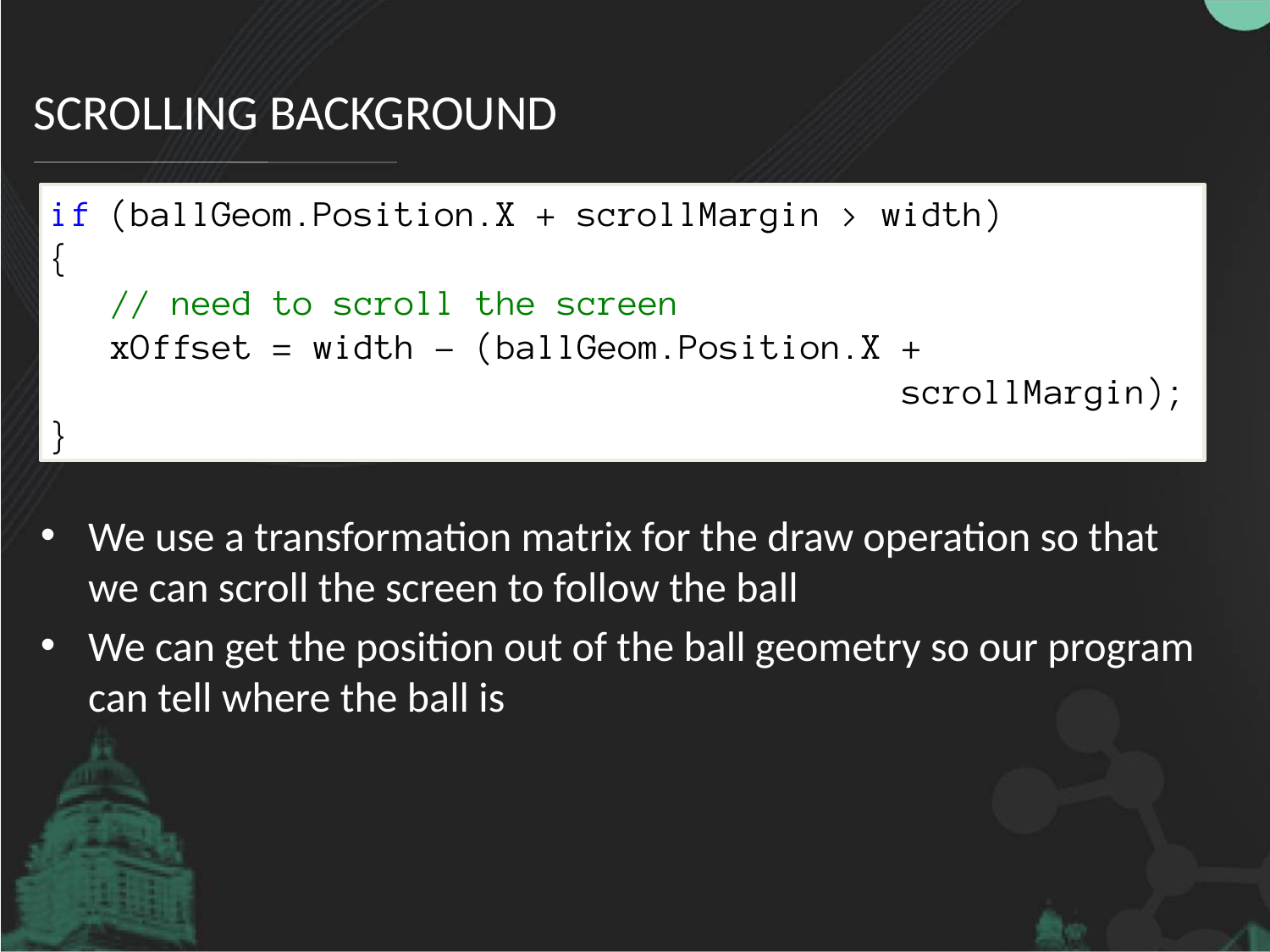

# Scrolling Background
if (ballGeom.Position.X + scrollMargin > width)
{
   // need to scroll the screen
   xOffset = width - (ballGeom.Position.X +
                                          scrollMargin);
}
We use a transformation matrix for the draw operation so that we can scroll the screen to follow the ball
We can get the position out of the ball geometry so our program can tell where the ball is